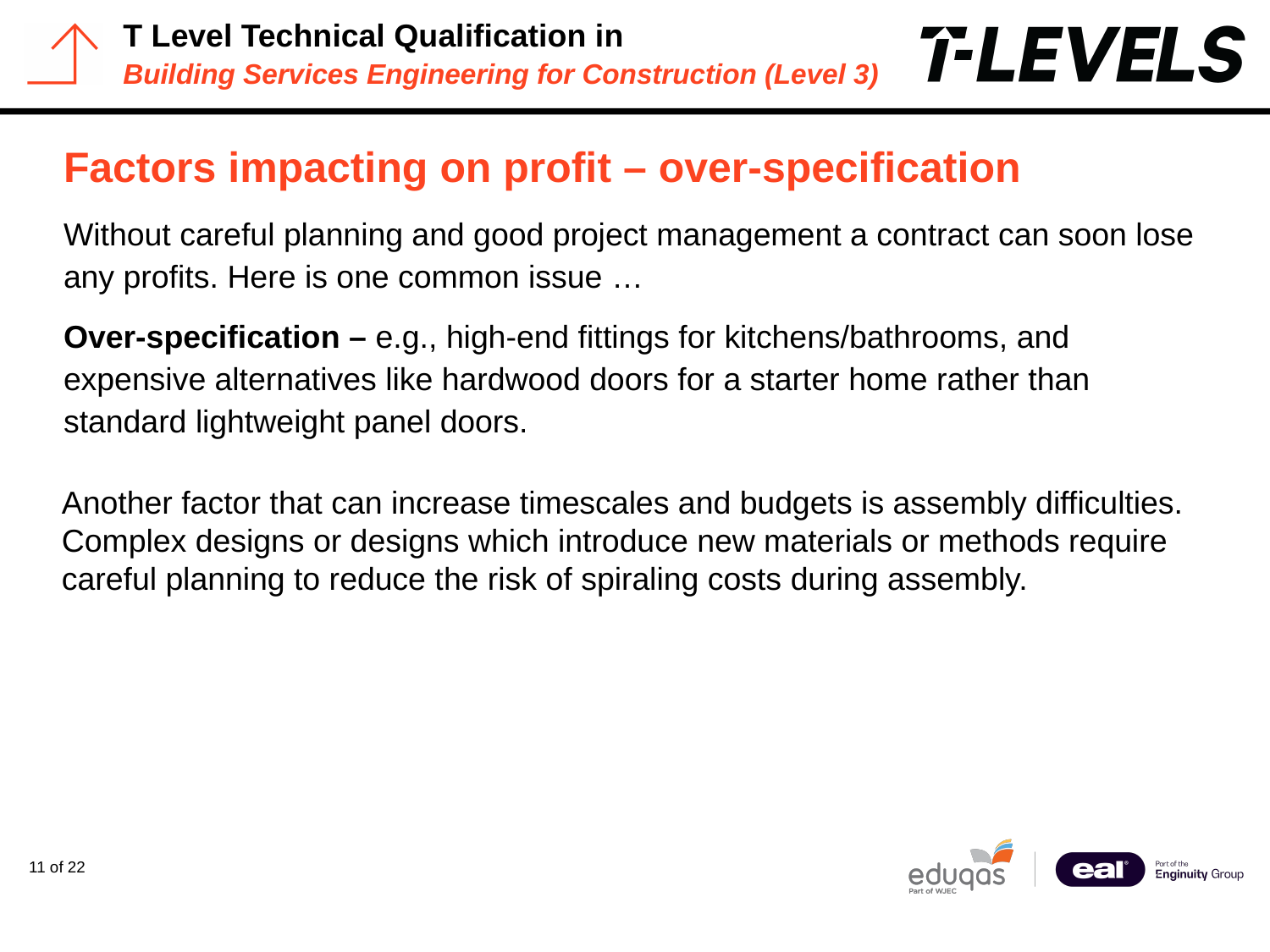

# Factors impacting on profit – over-specification
Without careful planning and good project management a contract can soon lose any profits. Here is one common issue …
Over-specification – e.g., high-end fittings for kitchens/bathrooms, and expensive alternatives like hardwood doors for a starter home rather than standard lightweight panel doors.

Another factor that can increase timescales and budgets is assembly difficulties. Complex designs or designs which introduce new materials or methods require careful planning to reduce the risk of spiraling costs during assembly.